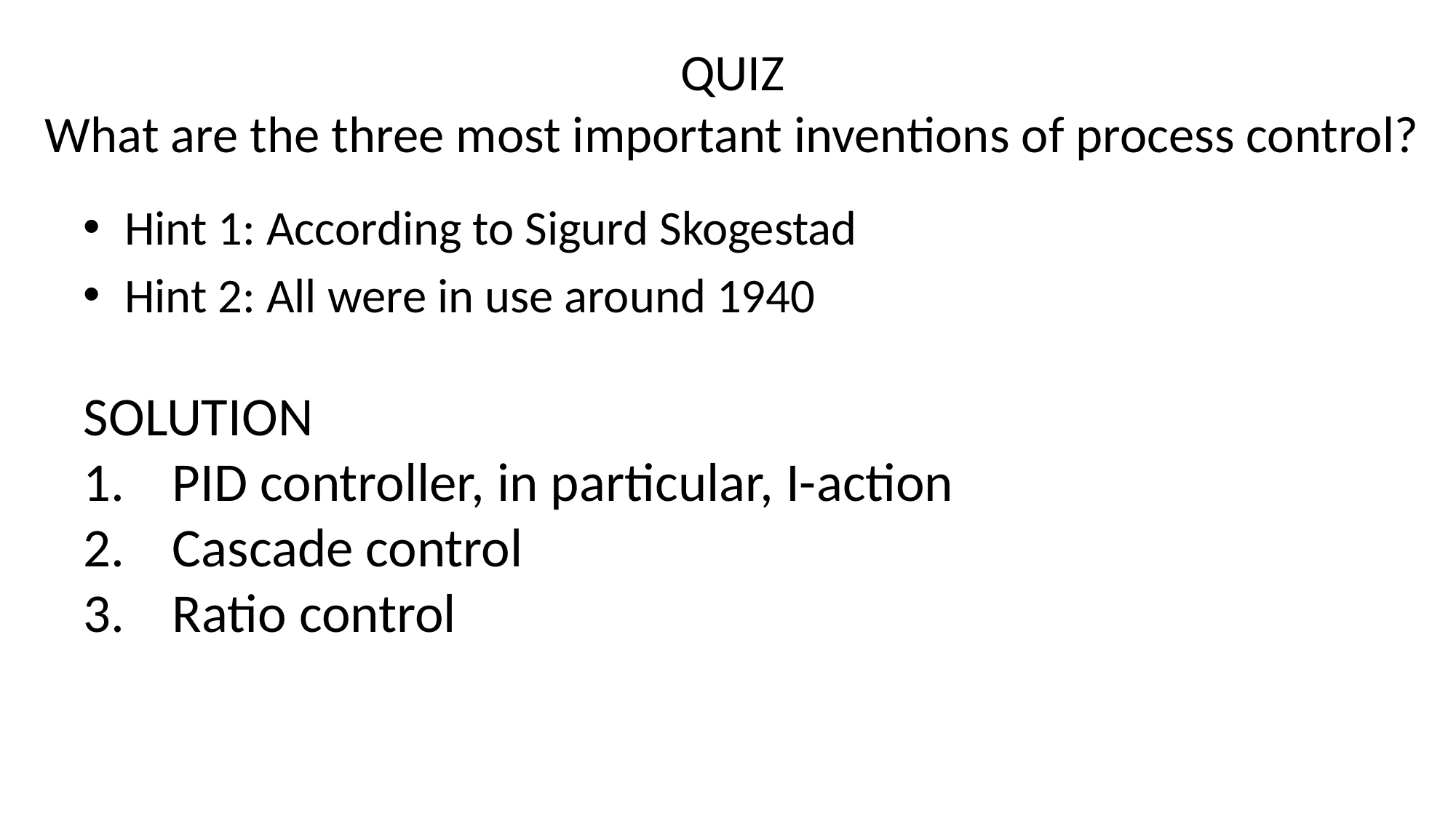

# QUIZ What are the three most important inventions of process control?
Hint 1: According to Sigurd Skogestad
Hint 2: All were in use around 1940

SOLUTION
PID controller, in particular, I-action
Cascade control
Ratio control